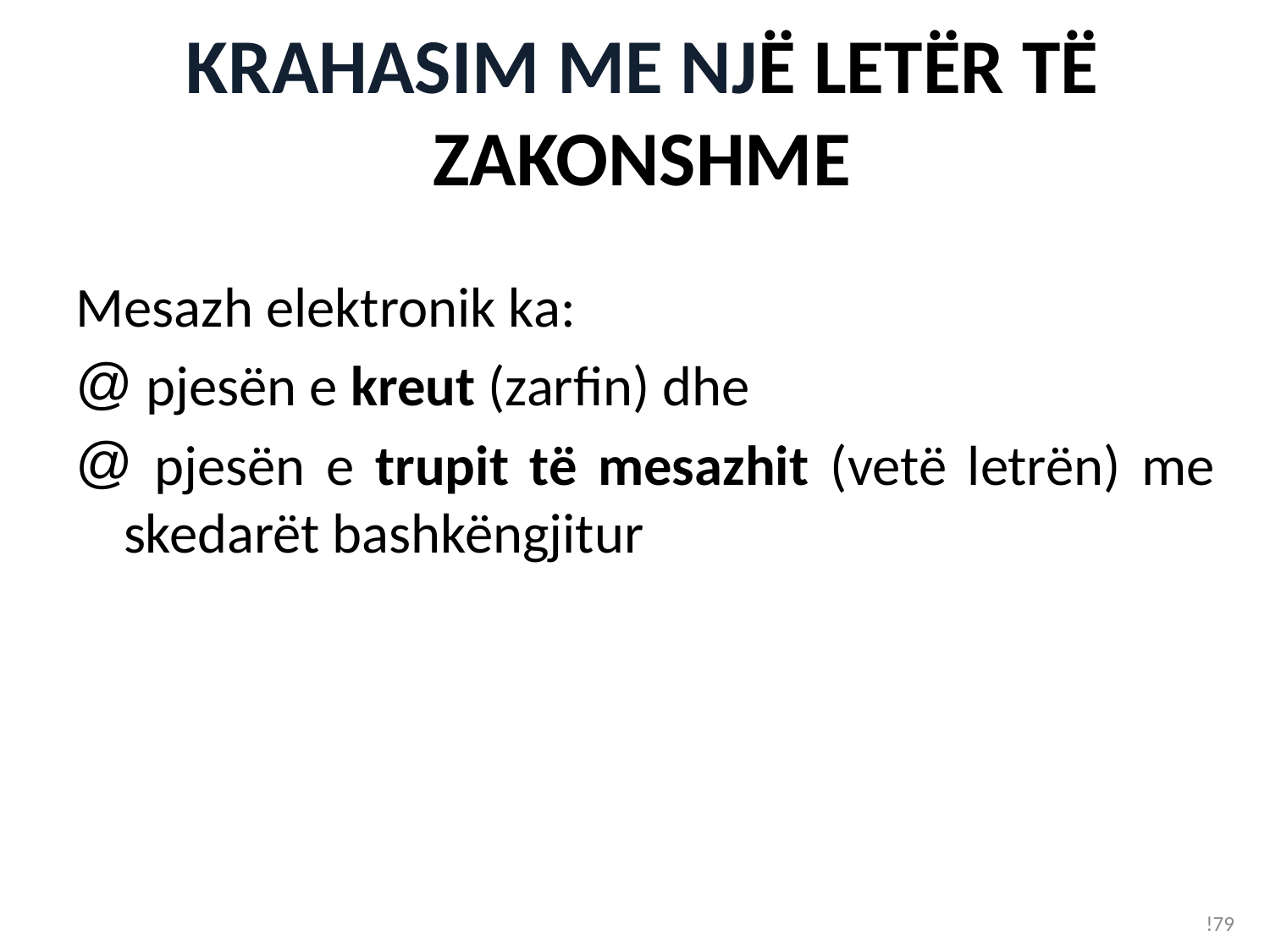

KRAHASIM ME NJË LETËR TË ZAKONSHME
Mesazh elektronik ka:
 pjesën e kreut (zarfin) dhe
 pjesën e trupit të mesazhit (vetë letrën) me skedarët bashkëngjitur
!79